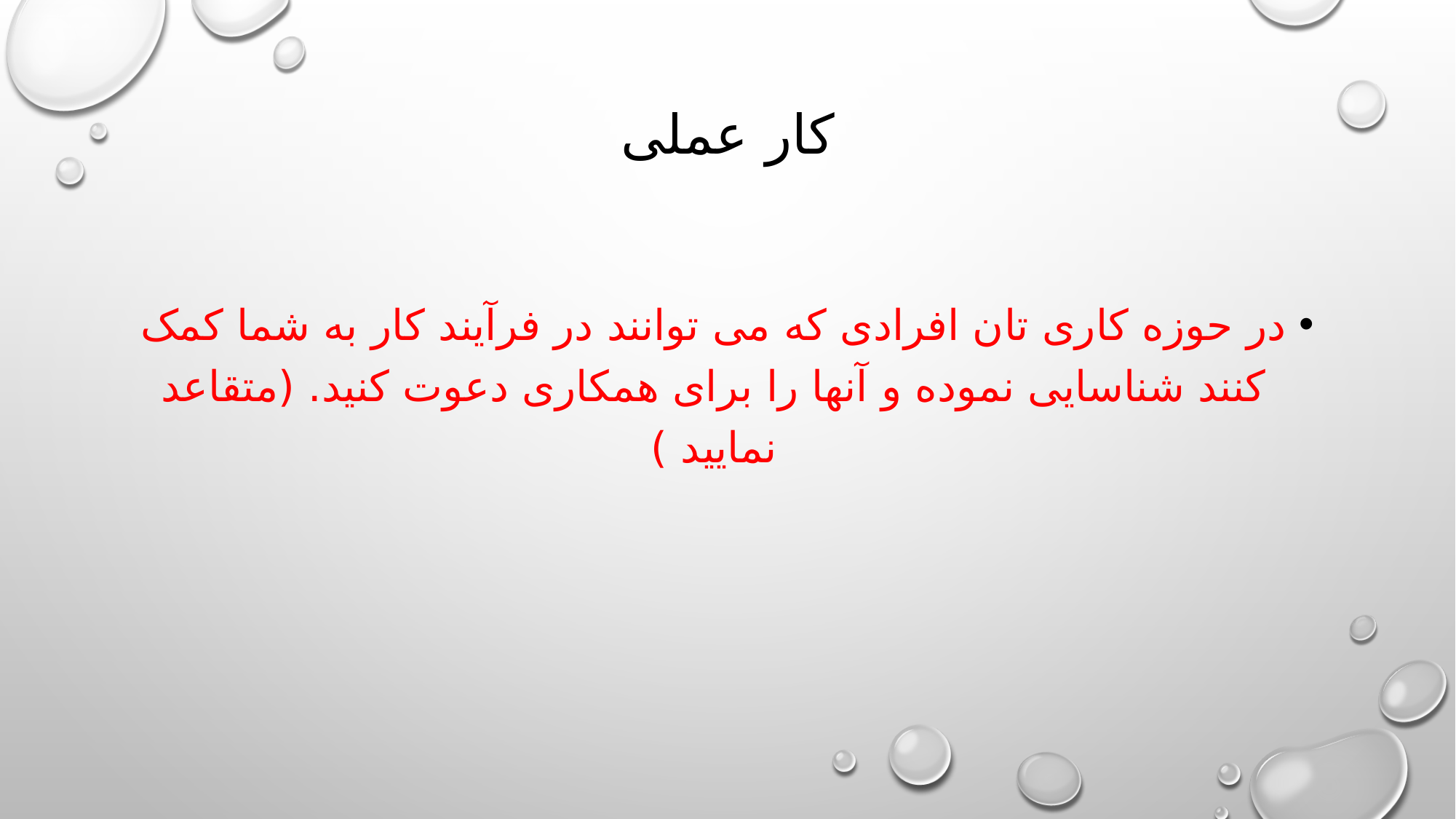

# کار عملی
در حوزه کاری تان افرادی که می توانند در فرآیند کار به شما کمک کنند شناسایی نموده و آنها را برای همکاری دعوت کنید. (متقاعد نمایید )